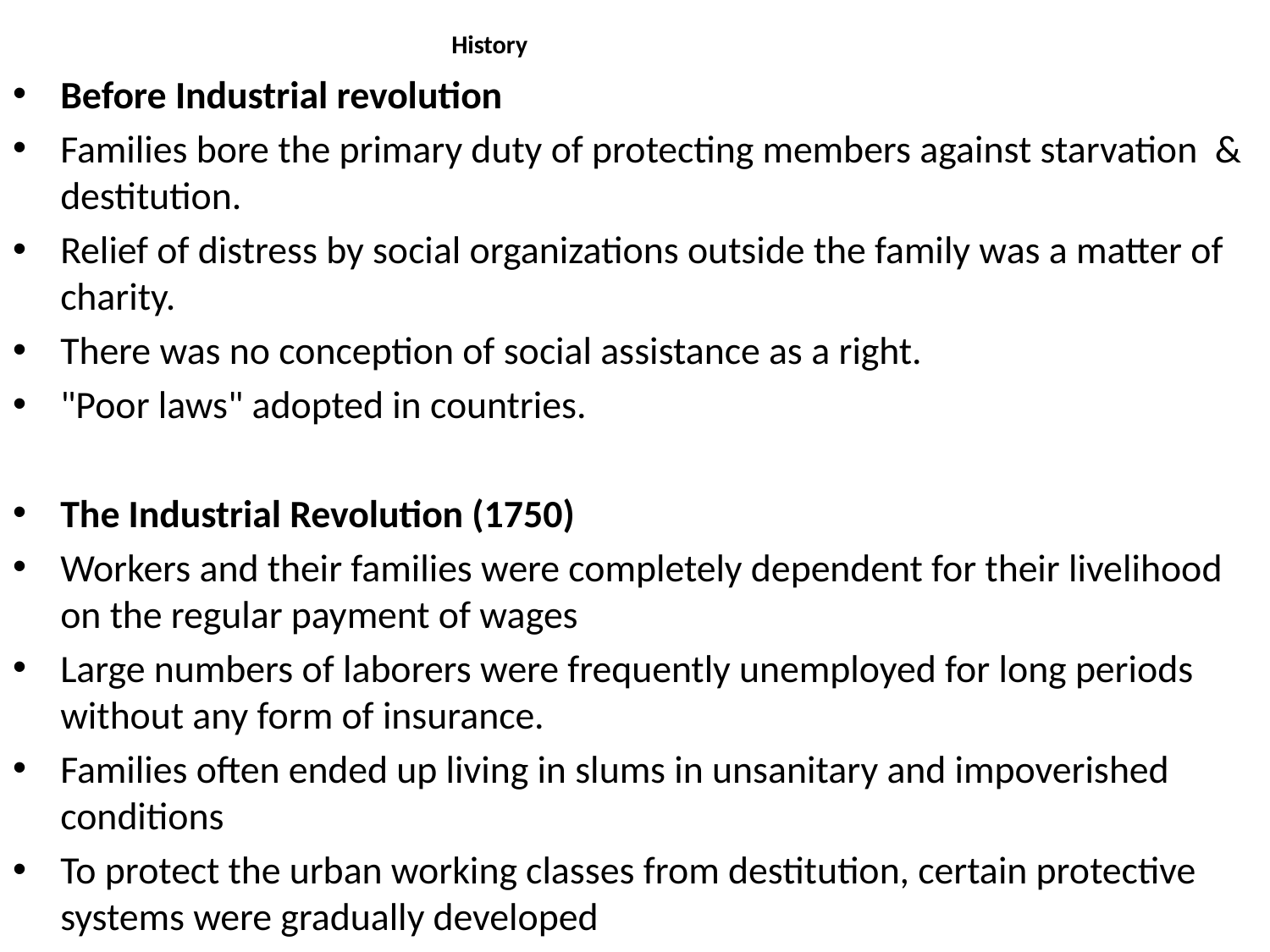

# History
Before Industrial revolution
Families bore the primary duty of protecting members against starvation  & destitution.
Relief of distress by social organizations outside the family was a matter of charity.
There was no conception of social assistance as a right.
"Poor laws" adopted in countries.

The Industrial Revolution (1750)
Workers and their families were completely dependent for their livelihood on the regular payment of wages
Large numbers of laborers were frequently unemployed for long periods without any form of insurance.
Families often ended up living in slums in unsanitary and impoverished conditions
To protect the urban working classes from destitution, certain protective systems were gradually developed